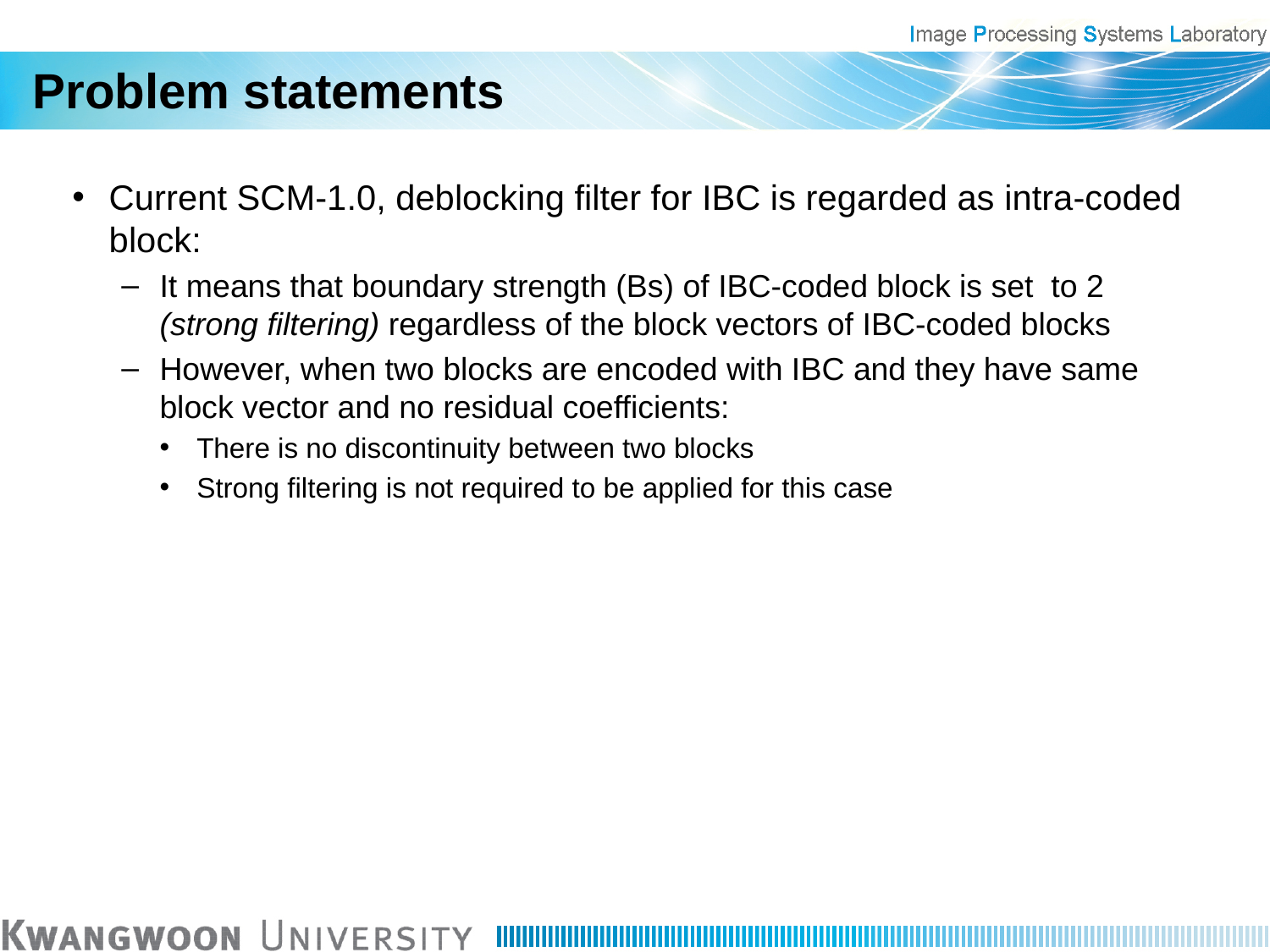

# Problem statements
Current SCM-1.0, deblocking filter for IBC is regarded as intra-coded block:
It means that boundary strength (Bs) of IBC-coded block is set  to 2 (strong filtering) regardless of the block vectors of IBC-coded blocks
However, when two blocks are encoded with IBC and they have same block vector and no residual coefficients:
There is no discontinuity between two blocks
Strong filtering is not required to be applied for this case